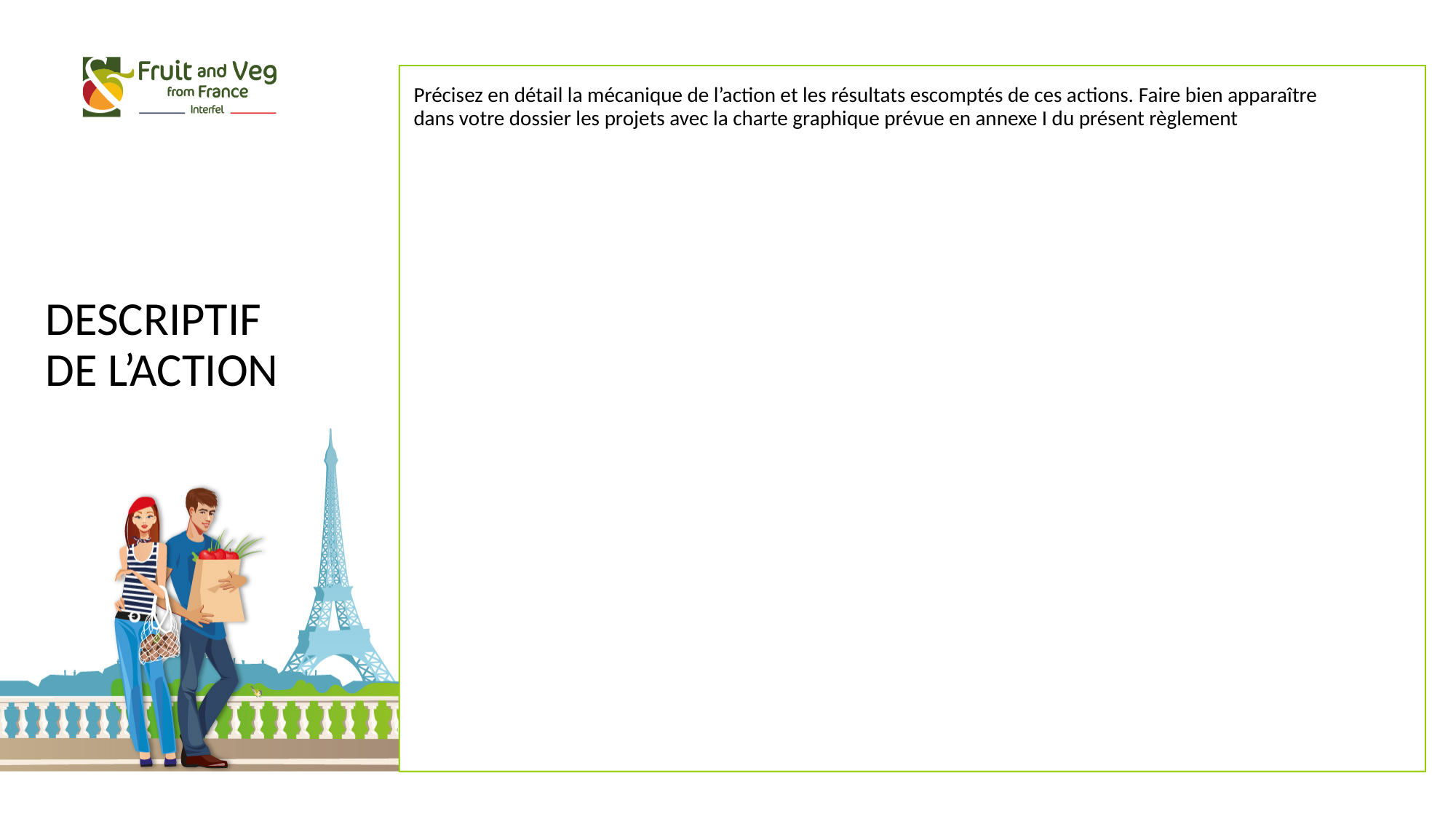

Précisez en détail la mécanique de l’action et les résultats escomptés de ces actions. Faire bien apparaître dans votre dossier les projets avec la charte graphique prévue en annexe I du présent règlement

# Descriptif de l’action